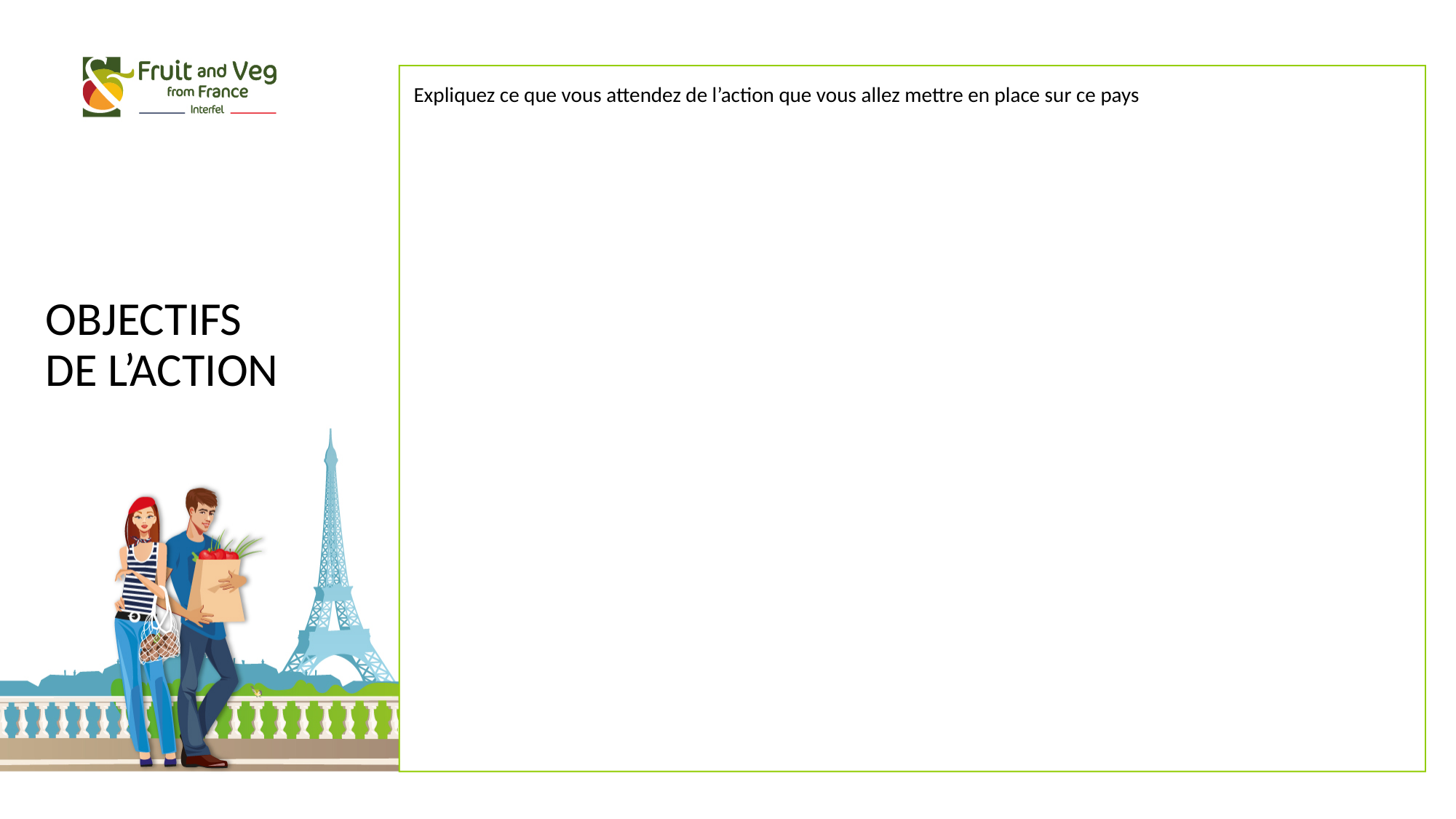

Expliquez ce que vous attendez de l’action que vous allez mettre en place sur ce pays

# Objectifs de l’action